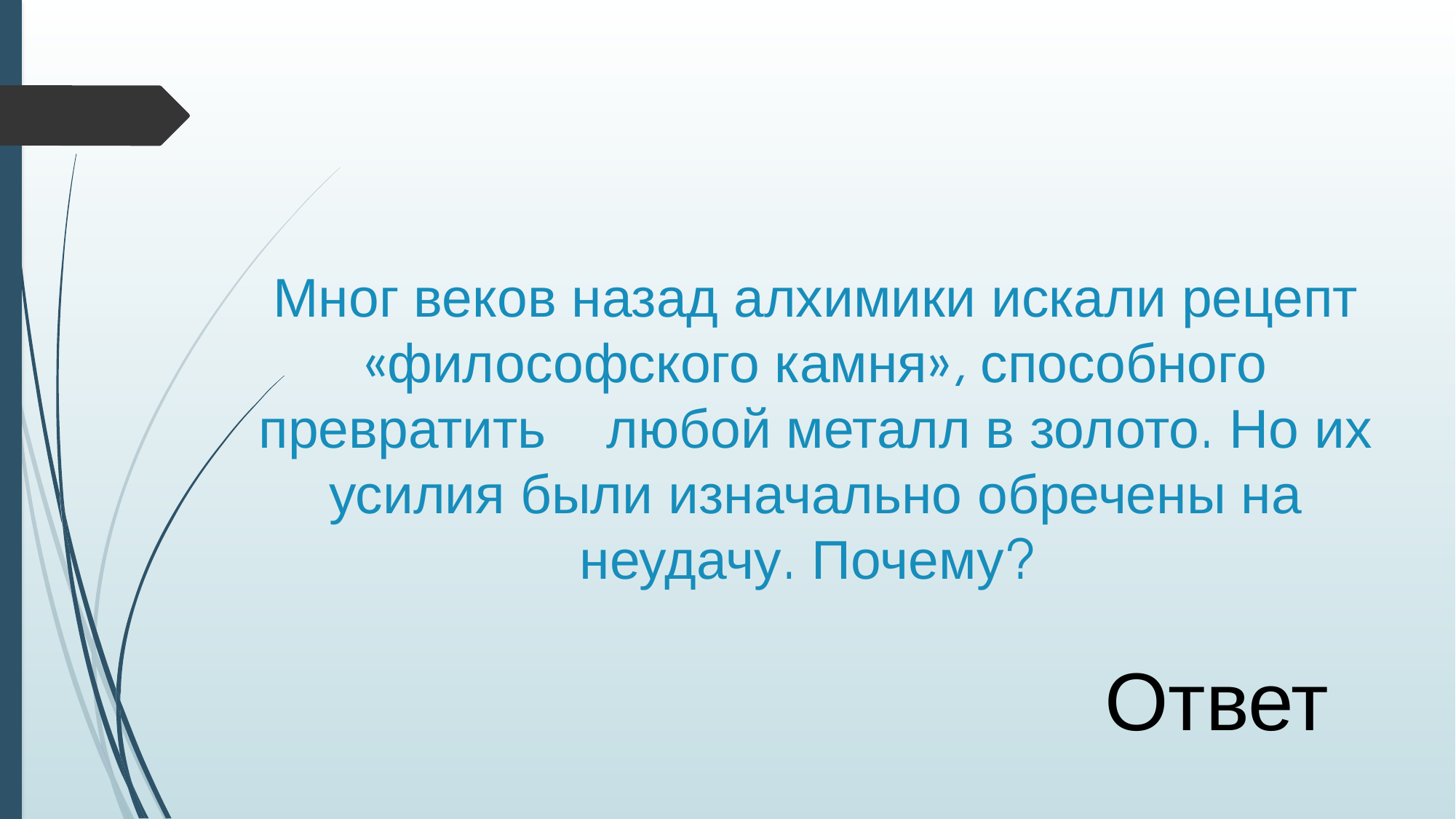

# Мног веков назад алхимики искали рецепт «философского камня», способного превратить    любой металл в золото. Но их усилия были изначально обречены на неудачу. Почему?
Ответ